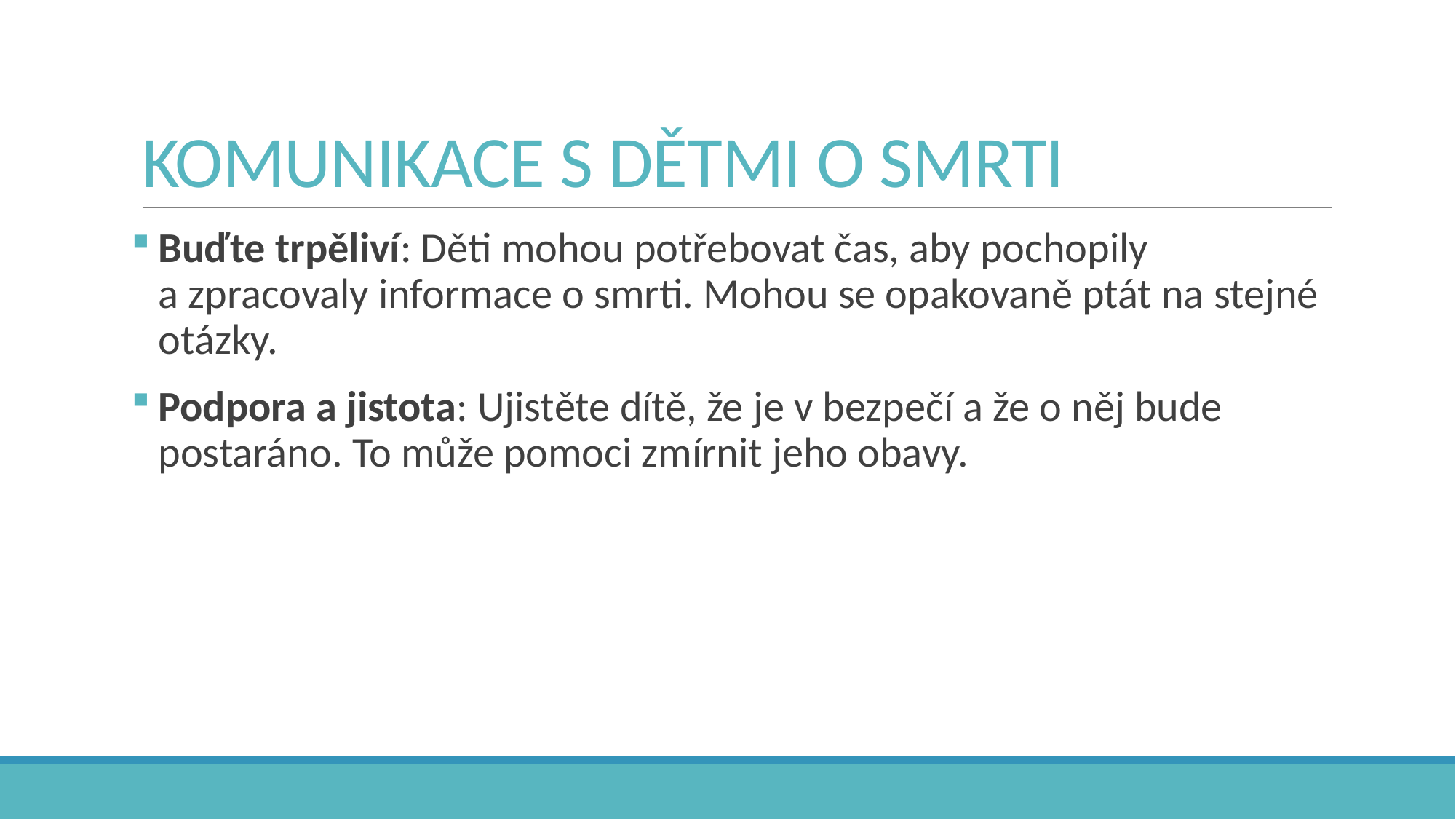

# KOMUNIKACE S DĚTMI O SMRTI
Buďte trpěliví: Děti mohou potřebovat čas, aby pochopily
a zpracovaly informace o smrti. Mohou se opakovaně ptát na stejné otázky.
Podpora a jistota: Ujistěte dítě, že je v bezpečí a že o něj bude postaráno. To může pomoci zmírnit jeho obavy.